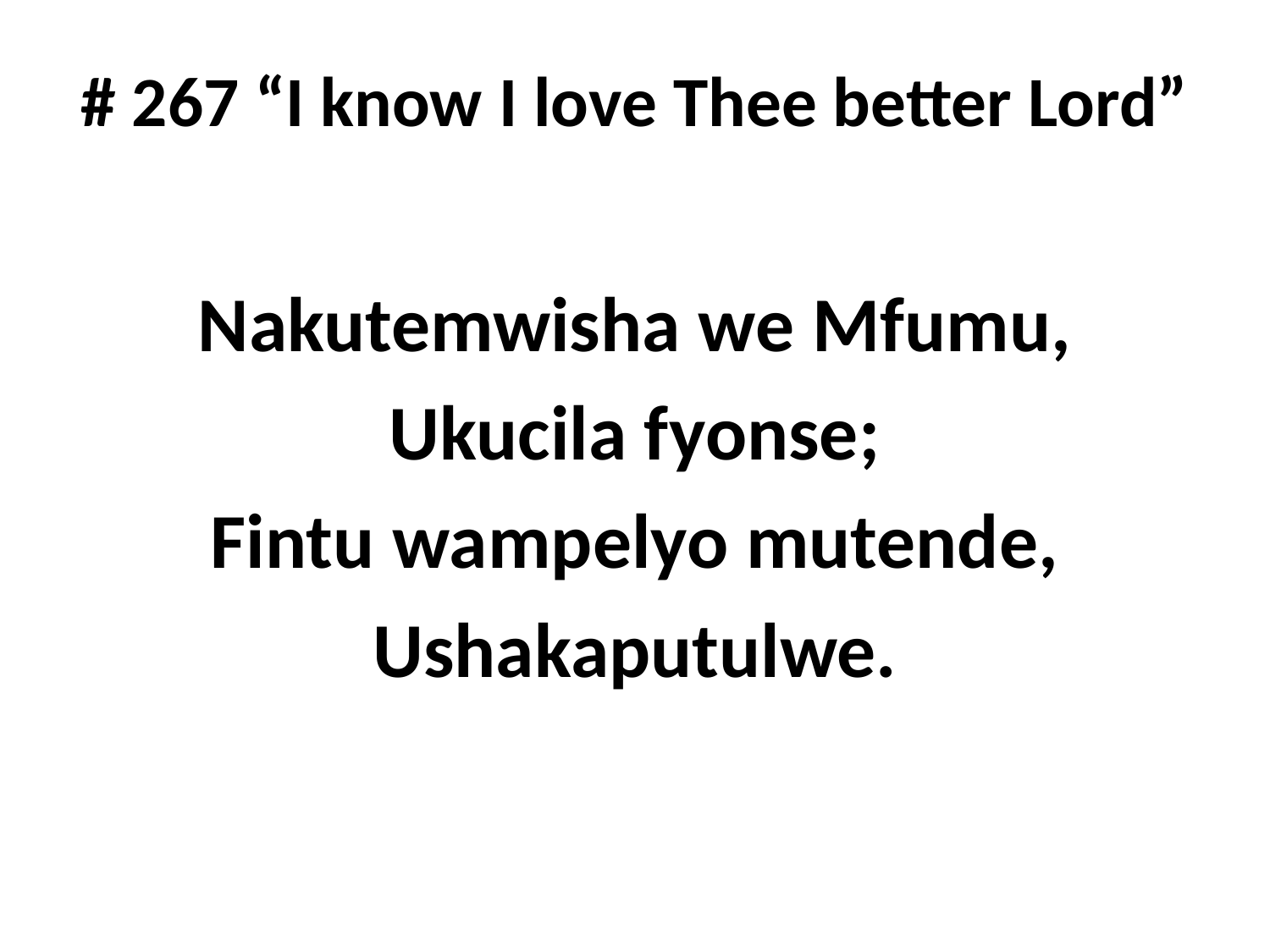

# # 267 “I know I love Thee better Lord”

Nakutemwisha we Mfumu,
Ukucila fyonse;
Fintu wampelyo mutende,
Ushakaputulwe.